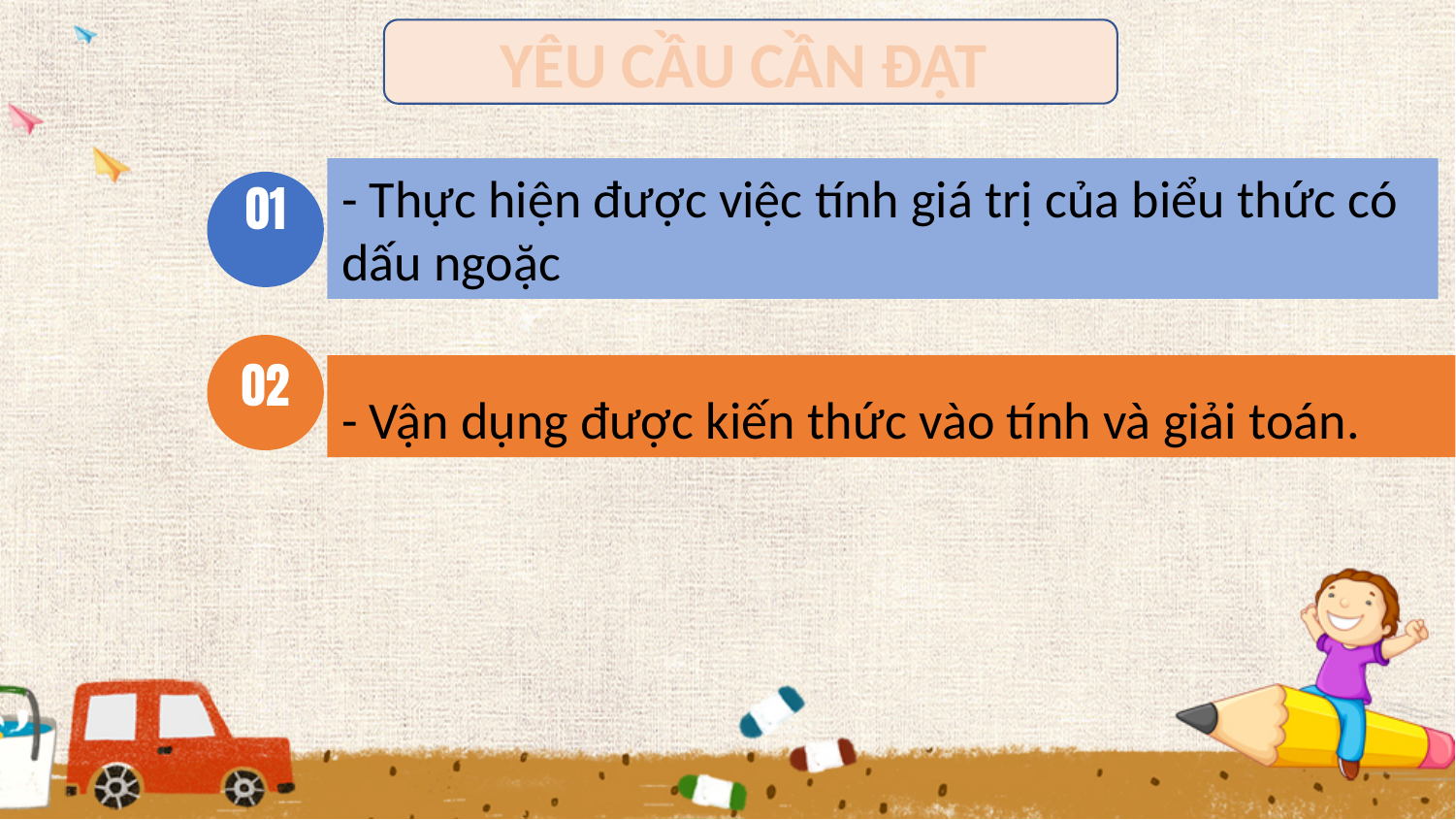

YÊU CẦU CẦN ĐẠT
- Thực hiện được việc tính giá trị của biểu thức có dấu ngoặc

01

02
- Vận dụng được kiến thức vào tính và giải toán.